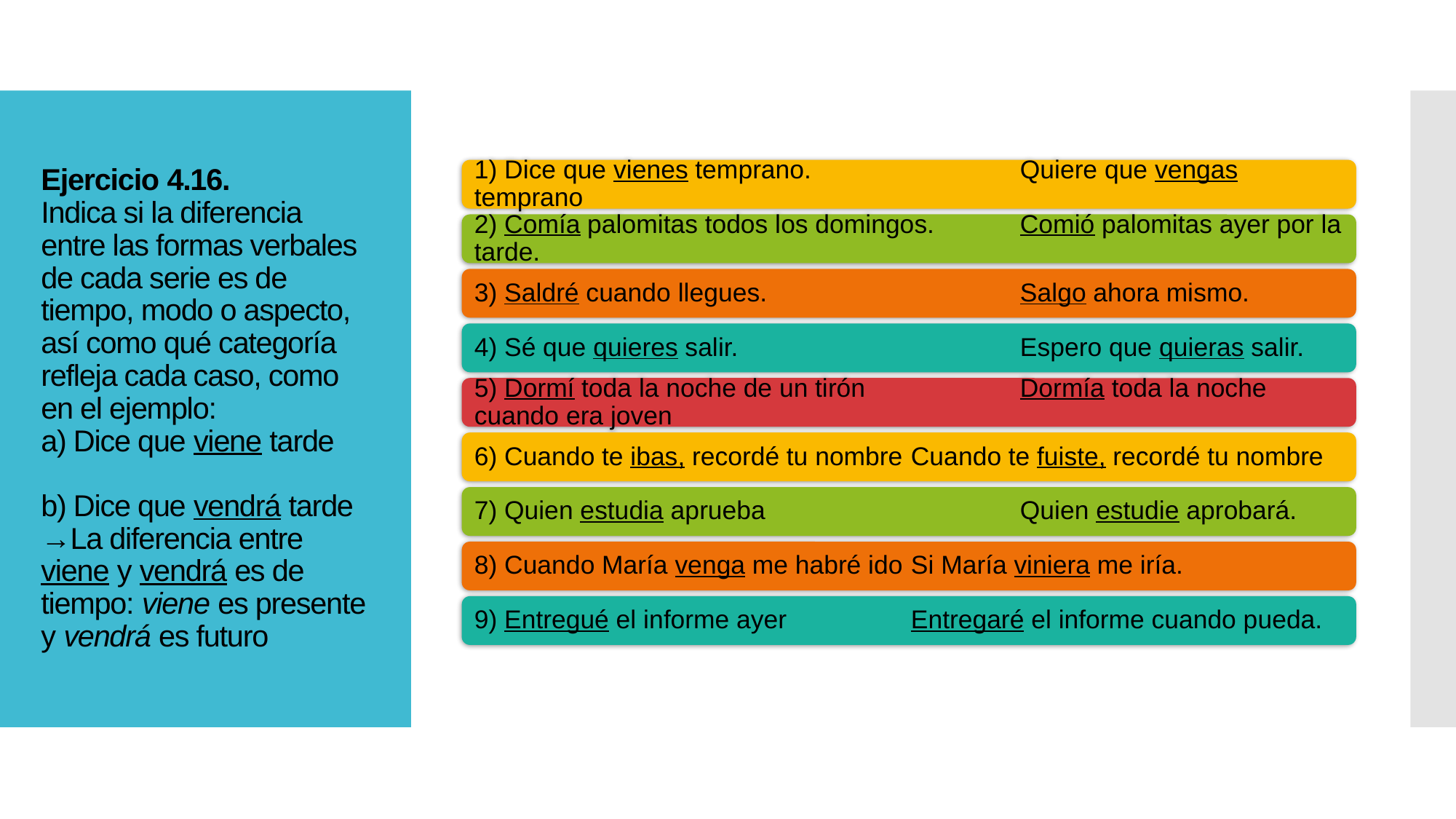

1) Dice que vienes temprano.		Quiere que vengas temprano
2) Comía palomitas todos los domingos.	Comió palomitas ayer por la tarde.
3) Saldré cuando llegues.			Salgo ahora mismo.
4) Sé que quieres salir.			Espero que quieras salir.
5) Dormí toda la noche de un tirón		Dormía toda la noche cuando era joven
6) Cuando te ibas, recordé tu nombre	Cuando te fuiste, recordé tu nombre
7) Quien estudia aprueba			Quien estudie aprobará.
8) Cuando María venga me habré ido	Si María viniera me iría.
9) Entregué el informe ayer		Entregaré el informe cuando pueda.

# Ejercicio 4.16. Indica si la diferencia entre las formas verbales de cada serie es de tiempo, modo o aspecto, así como qué categoría refleja cada caso, como en el ejemplo: a) Dice que viene tarde b) Dice que vendrá tarde →La diferencia entre viene y vendrá es de tiempo: viene es presente y vendrá es futuro